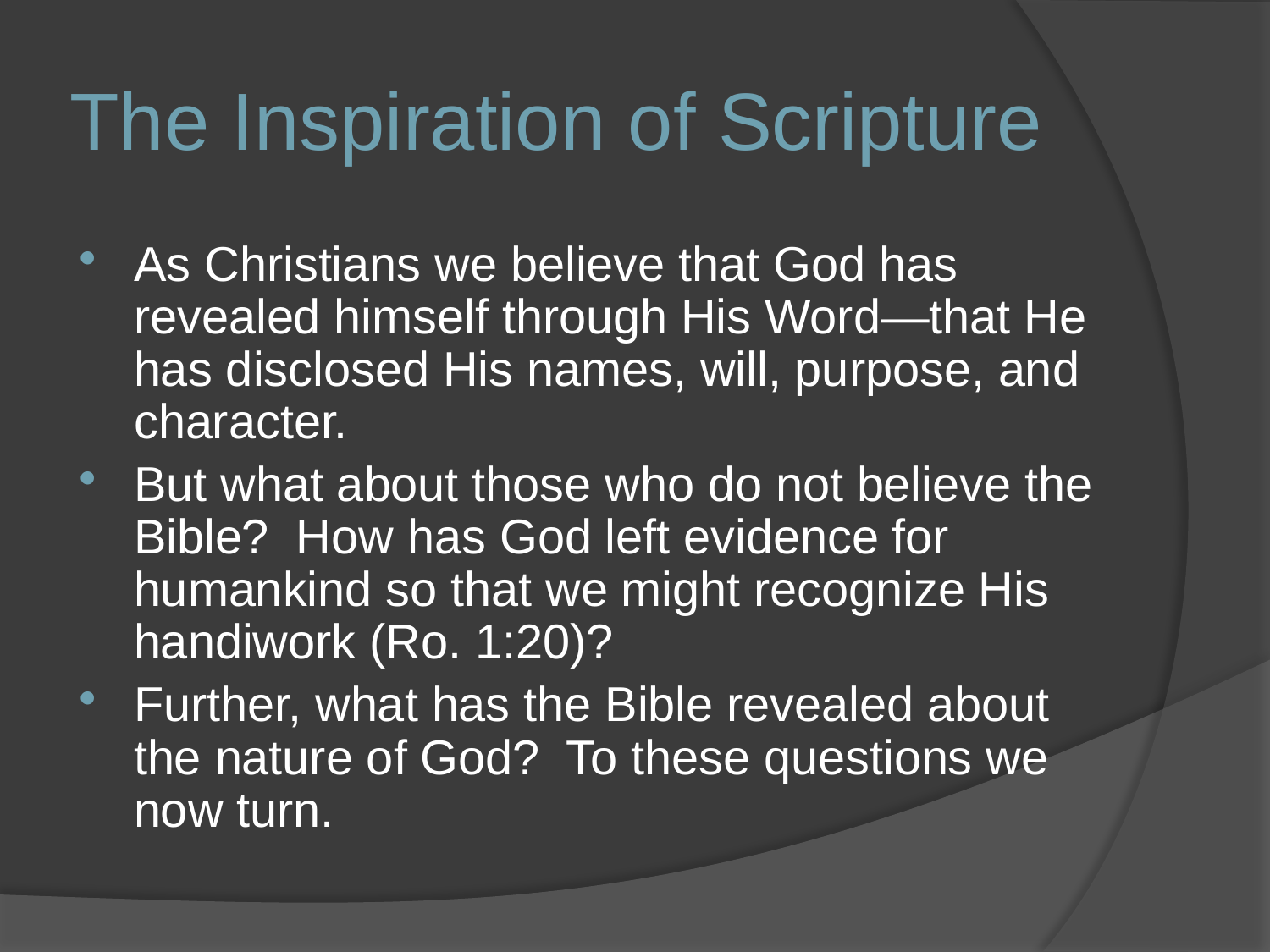

# The Inspiration of Scripture
As Christians we believe that God has revealed himself through His Word—that He has disclosed His names, will, purpose, and character.
But what about those who do not believe the Bible?  How has God left evidence for humankind so that we might recognize His handiwork (Ro. 1:20)?
Further, what has the Bible revealed about the nature of God?  To these questions we now turn.